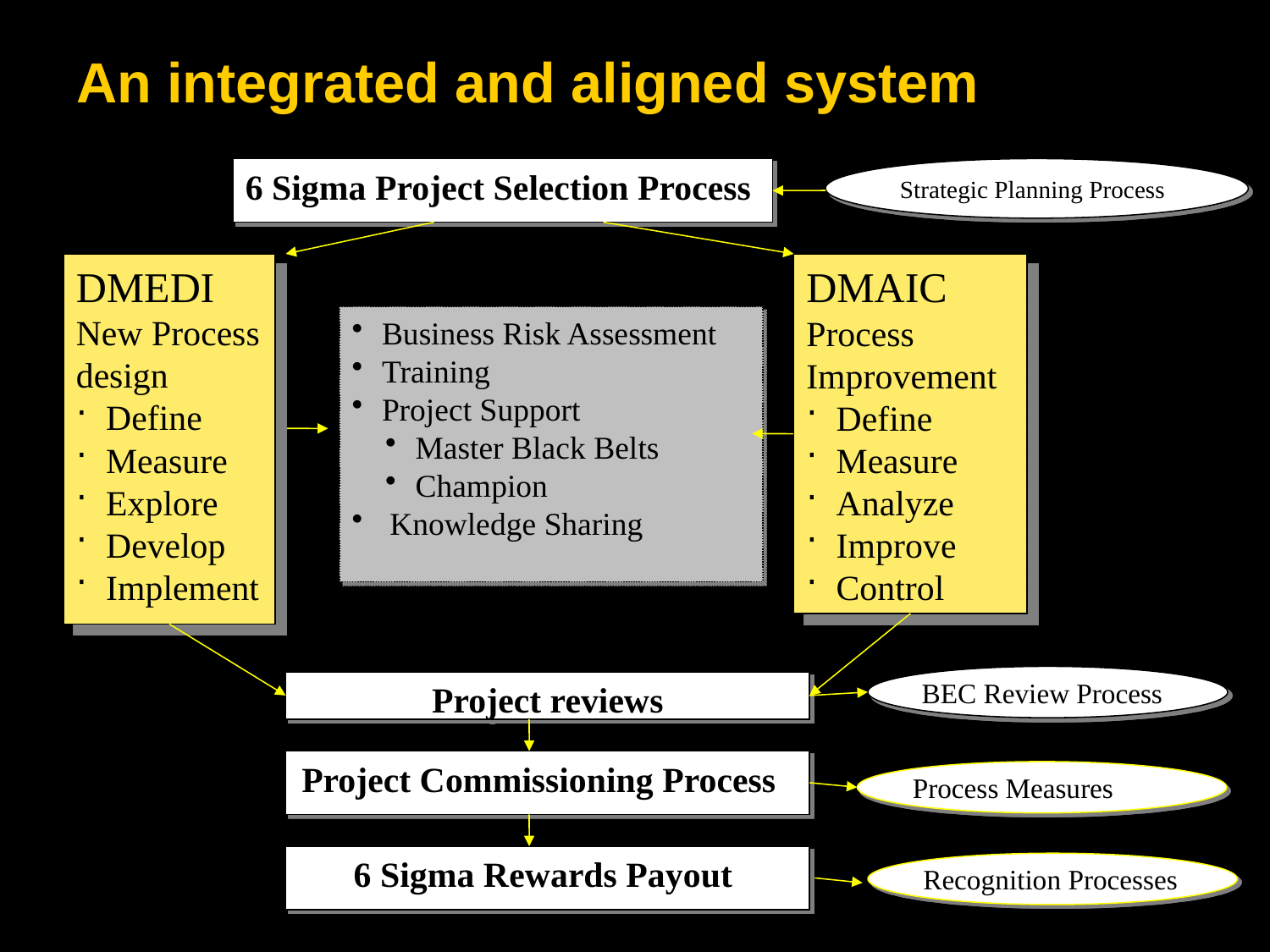

# An integrated and aligned system
6 Sigma Project Selection Process
Strategic Planning Process

DMEDI
New Process design
Define
Measure
Explore
Develop
Implement
DMAIC
Process Improvement
Define
Measure
Analyze
Improve
Control
Business Risk Assessment
Training
Project Support
Master Black Belts
Champion
 Knowledge Sharing

BEC Review Process
Project reviews

Project Commissioning Process
Process Measures

6 Sigma Rewards Payout
Recognition Processes